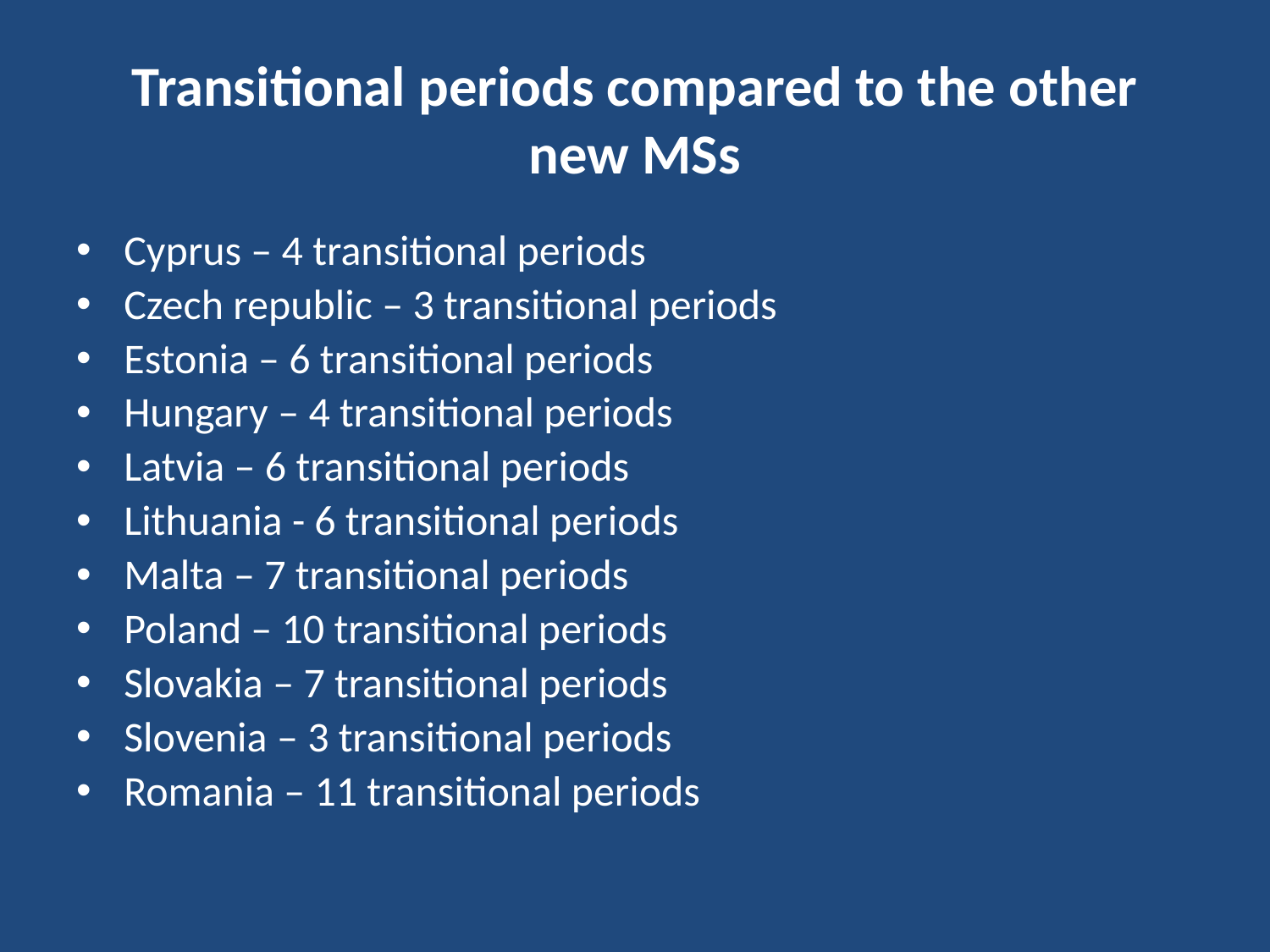

# Transitional periods compared to the other new MSs
Cyprus – 4 transitional periods
Czech republic – 3 transitional periods
Estonia – 6 transitional periods
Hungary – 4 transitional periods
Latvia – 6 transitional periods
Lithuania - 6 transitional periods
Malta – 7 transitional periods
Poland – 10 transitional periods
Slovakia – 7 transitional periods
Slovenia – 3 transitional periods
Romania – 11 transitional periods